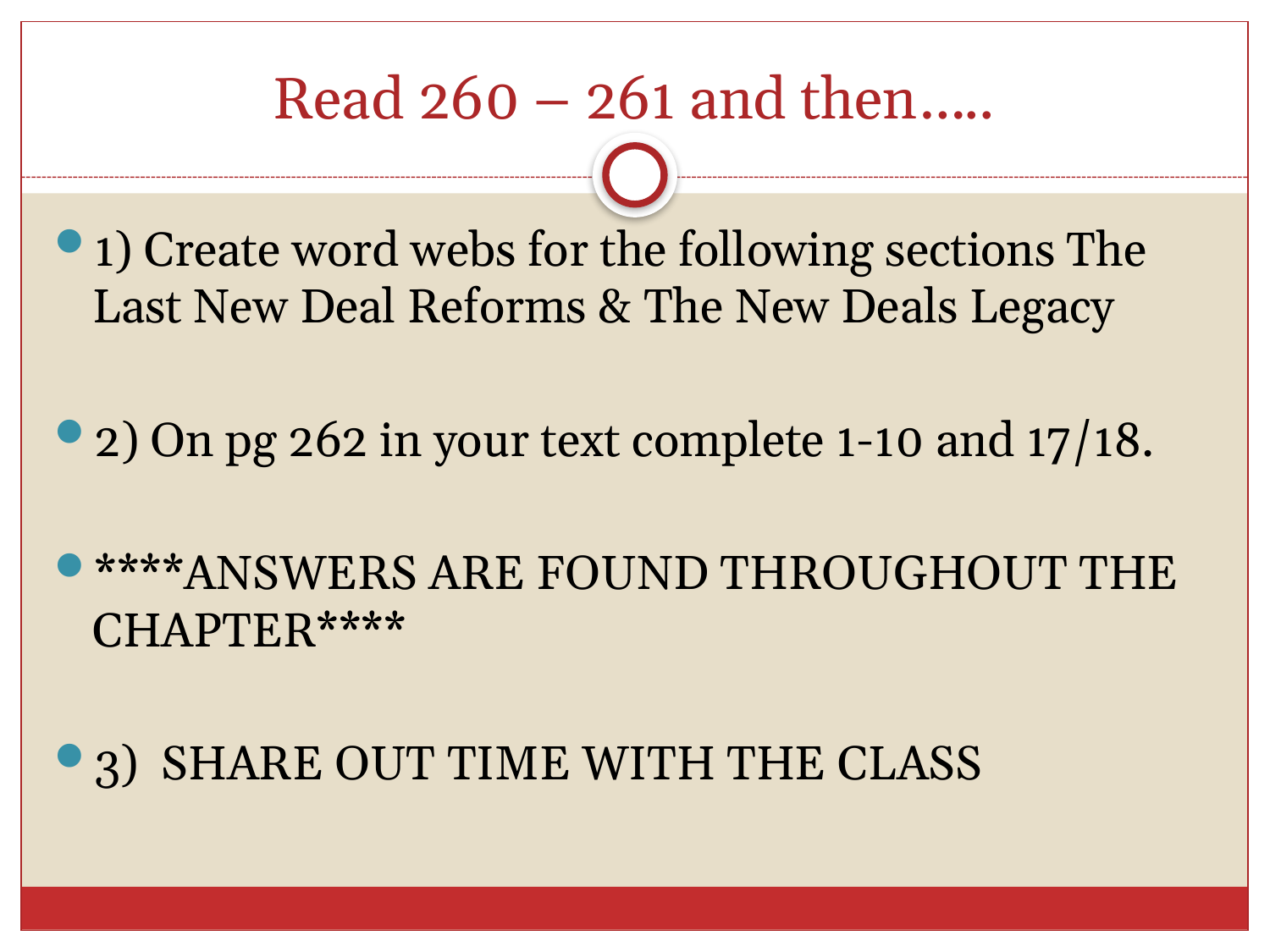

# Read 260 – 261 and then…..
1) Create word webs for the following sections The Last New Deal Reforms & The New Deals Legacy

2) On pg 262 in your text complete 1-10 and 17/18.

****ANSWERS ARE FOUND THROUGHOUT THE CHAPTER****

3)  SHARE OUT TIME WITH THE CLASS